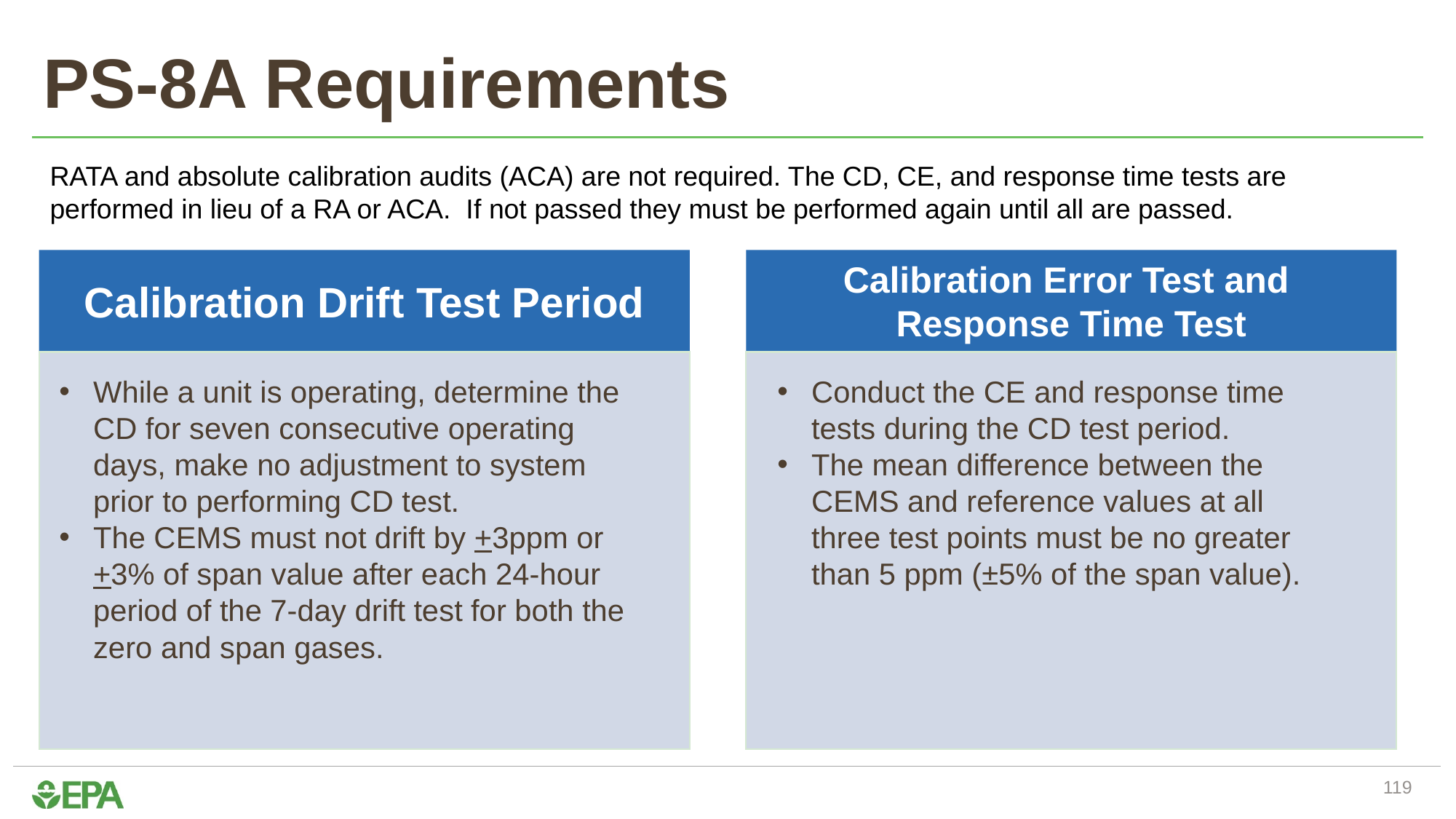

# PS-8A Requirements
RATA and absolute calibration audits (ACA) are not required. The CD, CE, and response time tests are performed in lieu of a RA or ACA.  If not passed they must be performed again until all are passed.

Calibration Drift Test Period
Calibration Error Test and
Response Time Test

While a unit is operating, determine the CD for seven consecutive operating days, make no adjustment to system prior to performing CD test.
The CEMS must not drift by +3ppm or +3% of span value after each 24-hour period of the 7-day drift test for both the zero and span gases.
Conduct the CE and response time tests during the CD test period.
The mean difference between the CEMS and reference values at all three test points must be no greater than 5 ppm (±5% of the span value).
119